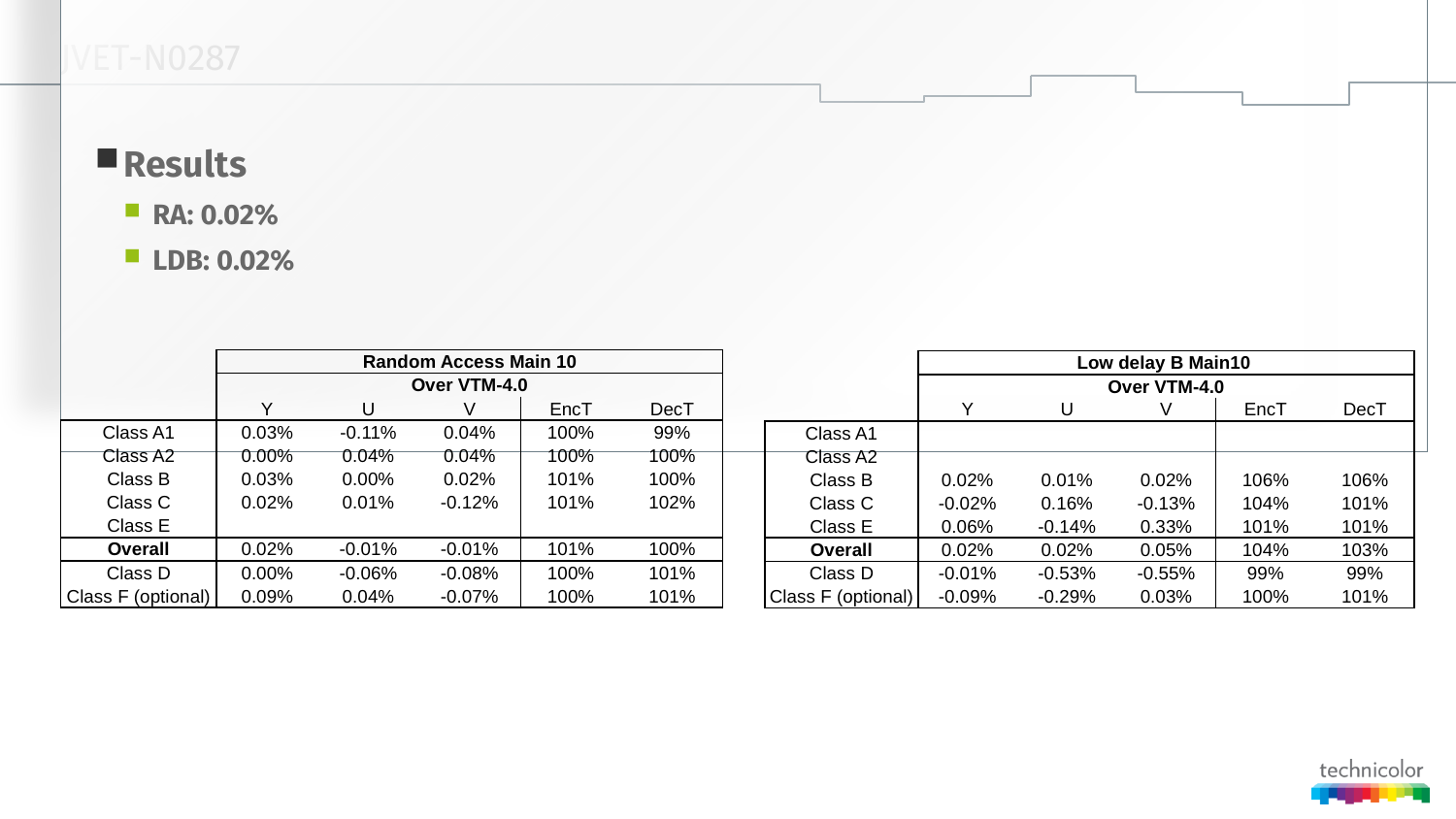

# JVET-N0287
Results
RA: 0.02%
LDB: 0.02%

|  | Random Access Main 10 |  |  |  |  |
| --- | --- | --- | --- | --- | --- |
|  | Over VTM-4.0 |  |  |  |  |
|  | Y | U | V | EncT | DecT |
| Class A1 | 0.03% | -0.11% | 0.04% | 100% | 99% |
| Class A2 | 0.00% | 0.04% | 0.04% | 100% | 100% |
| Class B | 0.03% | 0.00% | 0.02% | 101% | 100% |
| Class C | 0.02% | 0.01% | -0.12% | 101% | 102% |
| Class E |  |  |  |  |  |
| Overall | 0.02% | -0.01% | -0.01% | 101% | 100% |
| Class D | 0.00% | -0.06% | -0.08% | 100% | 101% |
| Class F (optional) | 0.09% | 0.04% | -0.07% | 100% | 101% |
|  | Low delay B Main10 |  |  |  |  |
| --- | --- | --- | --- | --- | --- |
|  | Over VTM-4.0 |  |  |  |  |
|  | Y | U | V | EncT | DecT |
| Class A1 |  |  |  |  |  |
| Class A2 |  |  |  |  |  |
| Class B | 0.02% | 0.01% | 0.02% | 106% | 106% |
| Class C | -0.02% | 0.16% | -0.13% | 104% | 101% |
| Class E | 0.06% | -0.14% | 0.33% | 101% | 101% |
| Overall | 0.02% | 0.02% | 0.05% | 104% | 103% |
| Class D | -0.01% | -0.53% | -0.55% | 99% | 99% |
| Class F (optional) | -0.09% | -0.29% | 0.03% | 100% | 101% |